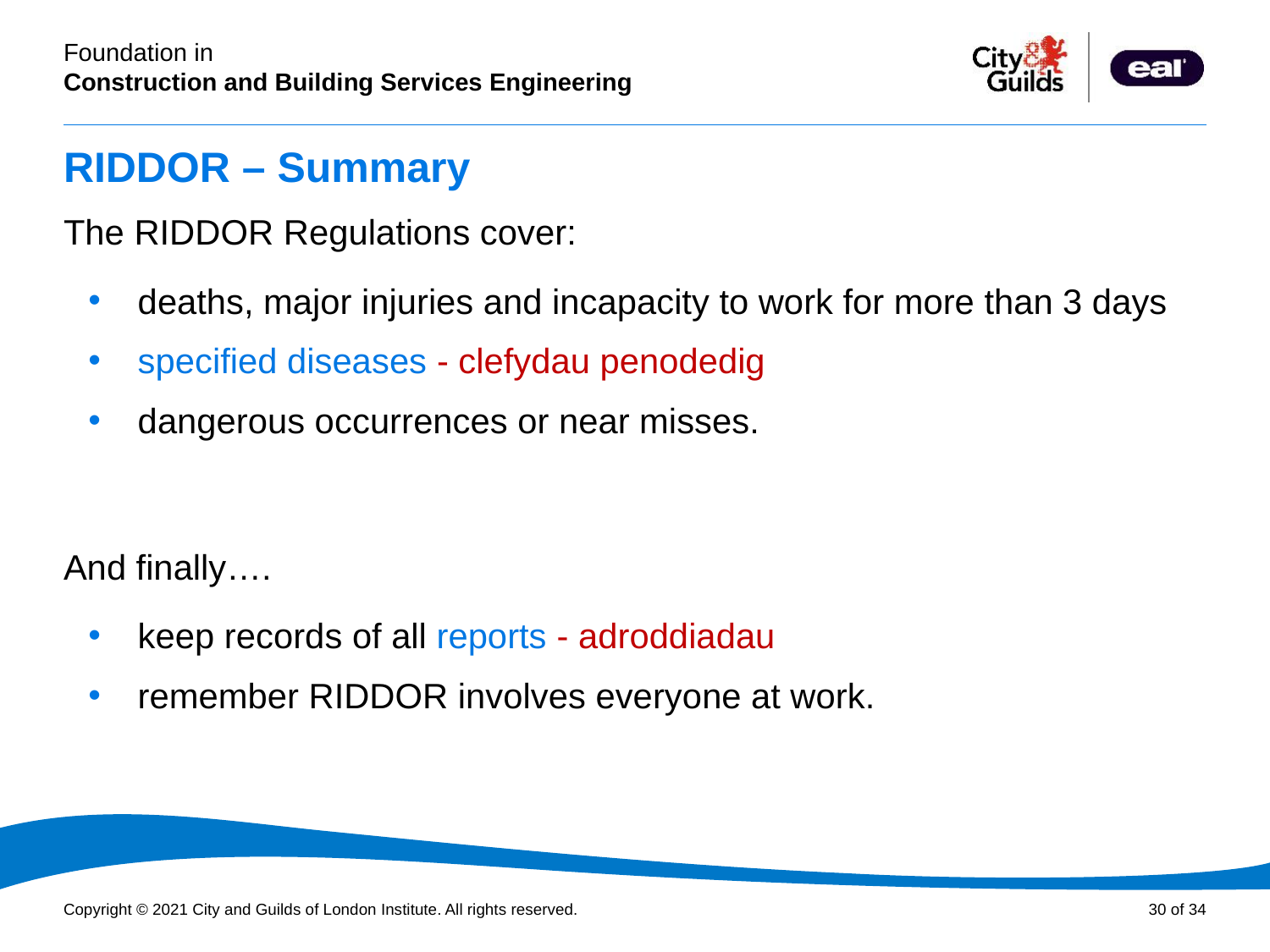

# RIDDOR – Summary
The RIDDOR Regulations cover:
deaths, major injuries and incapacity to work for more than 3 days
specified diseases - clefydau penodedig
dangerous occurrences or near misses.

And finally….
keep records of all reports - adroddiadau
remember RIDDOR involves everyone at work.